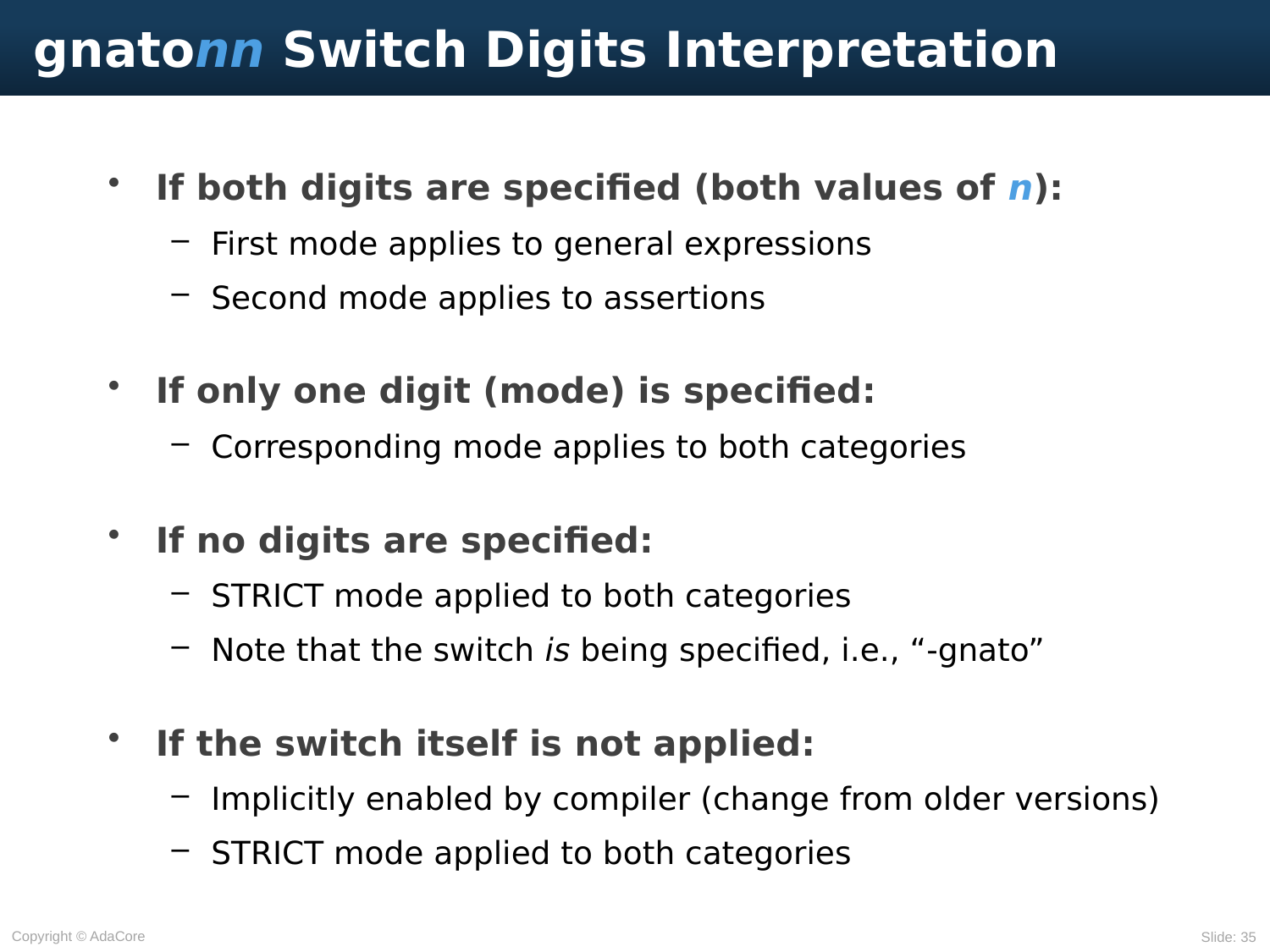

# gnatonn Switch Digits Interpretation
If both digits are specified (both values of n):
First mode applies to general expressions
Second mode applies to assertions
If only one digit (mode) is specified:
Corresponding mode applies to both categories
If no digits are specified:
STRICT mode applied to both categories
Note that the switch is being specified, i.e., “-gnato”
If the switch itself is not applied:
Implicitly enabled by compiler (change from older versions)
STRICT mode applied to both categories